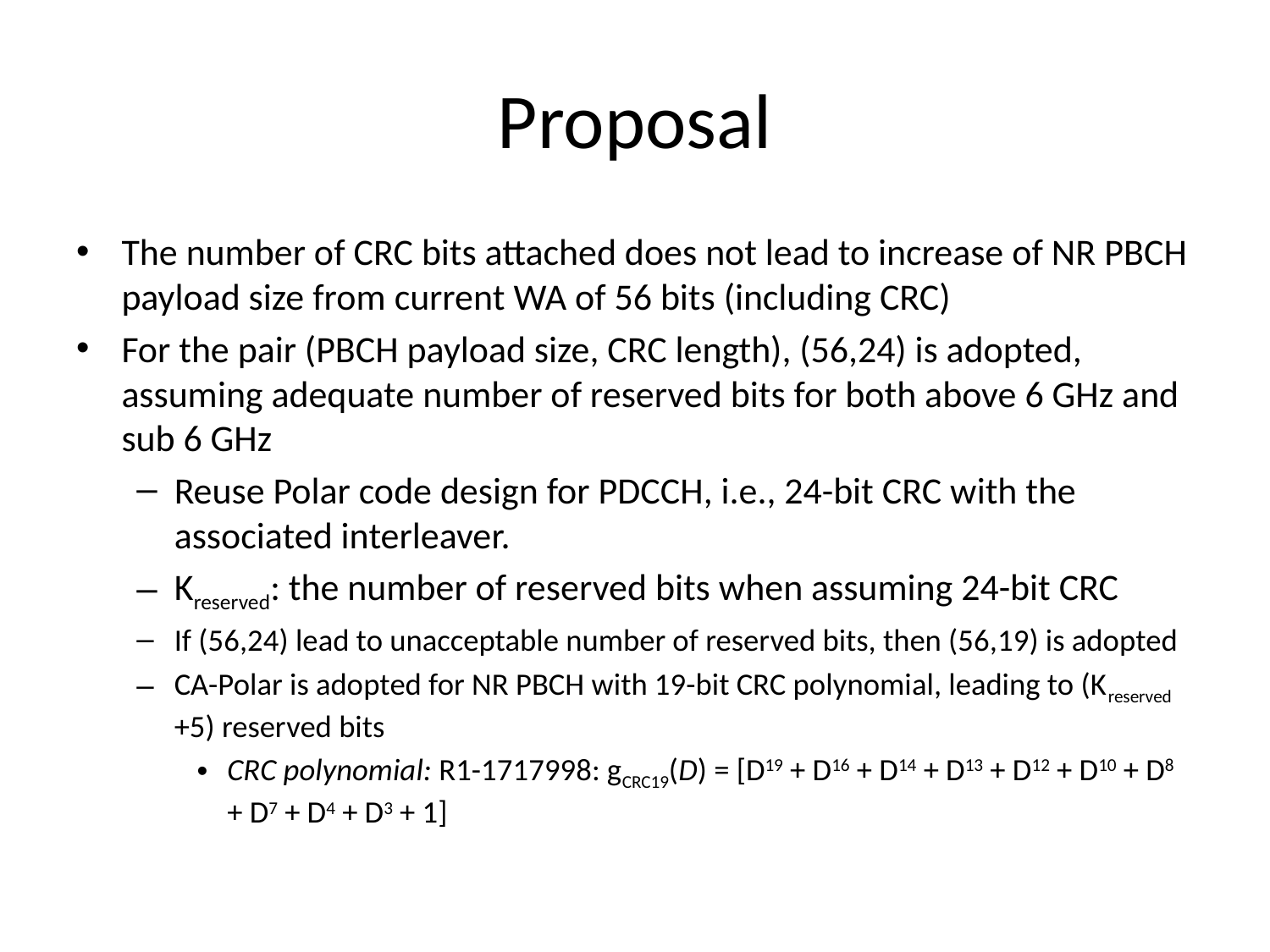

# Proposal
The number of CRC bits attached does not lead to increase of NR PBCH payload size from current WA of 56 bits (including CRC)
For the pair (PBCH payload size, CRC length), (56,24) is adopted, assuming adequate number of reserved bits for both above 6 GHz and sub 6 GHz
Reuse Polar code design for PDCCH, i.e., 24-bit CRC with the associated interleaver.
Kreserved: the number of reserved bits when assuming 24-bit CRC
If (56,24) lead to unacceptable number of reserved bits, then (56,19) is adopted
CA-Polar is adopted for NR PBCH with 19-bit CRC polynomial, leading to (Kreserved +5) reserved bits
CRC polynomial: R1-1717998: gCRC19(D) = [D19 + D16 + D14 + D13 + D12 + D10 + D8 + D7 + D4 + D3 + 1]